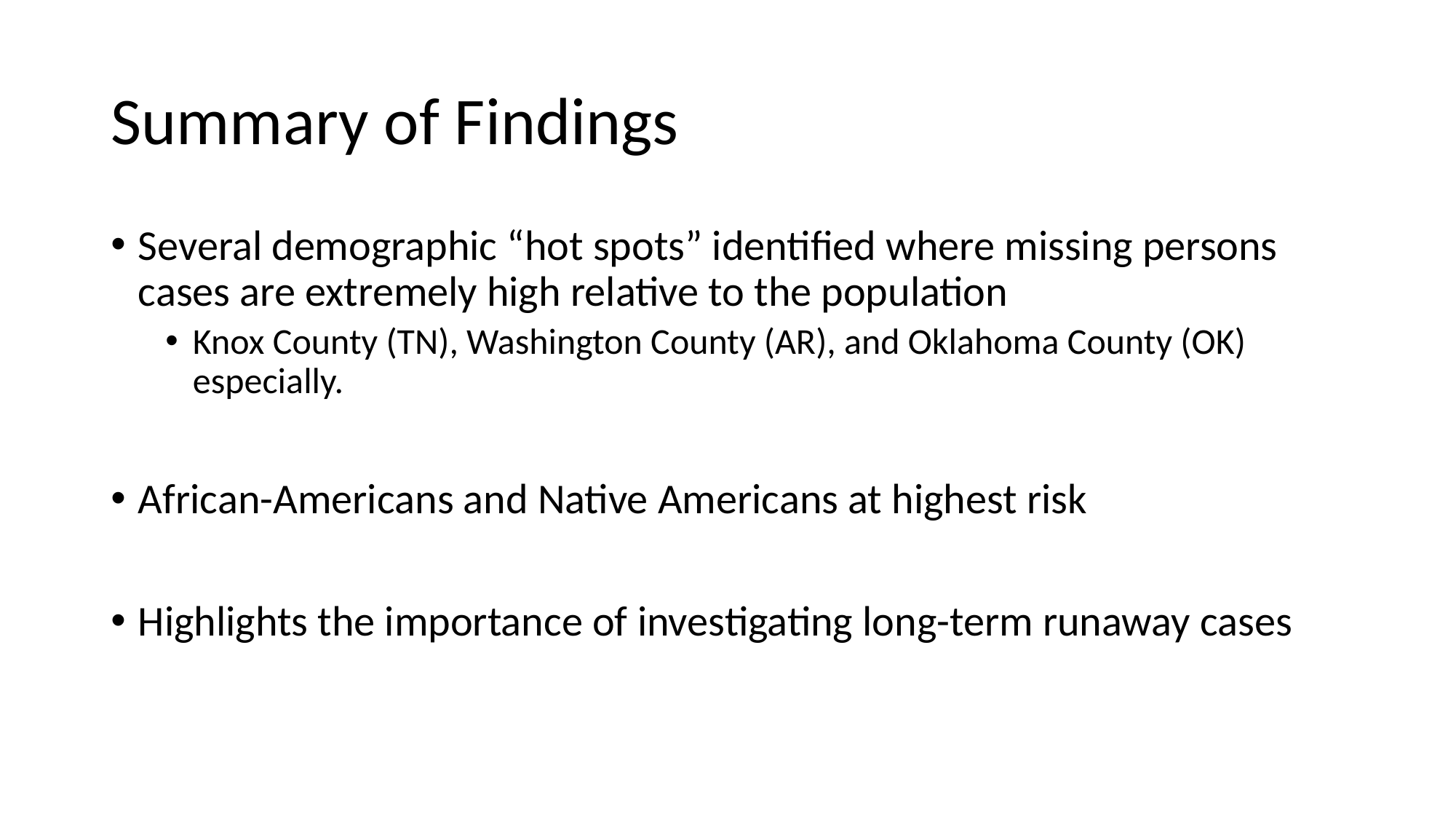

# Summary of Findings
Several demographic “hot spots” identified where missing persons cases are extremely high relative to the population
Knox County (TN), Washington County (AR), and Oklahoma County (OK) especially.

African-Americans and Native Americans at highest risk

Highlights the importance of investigating long-term runaway cases